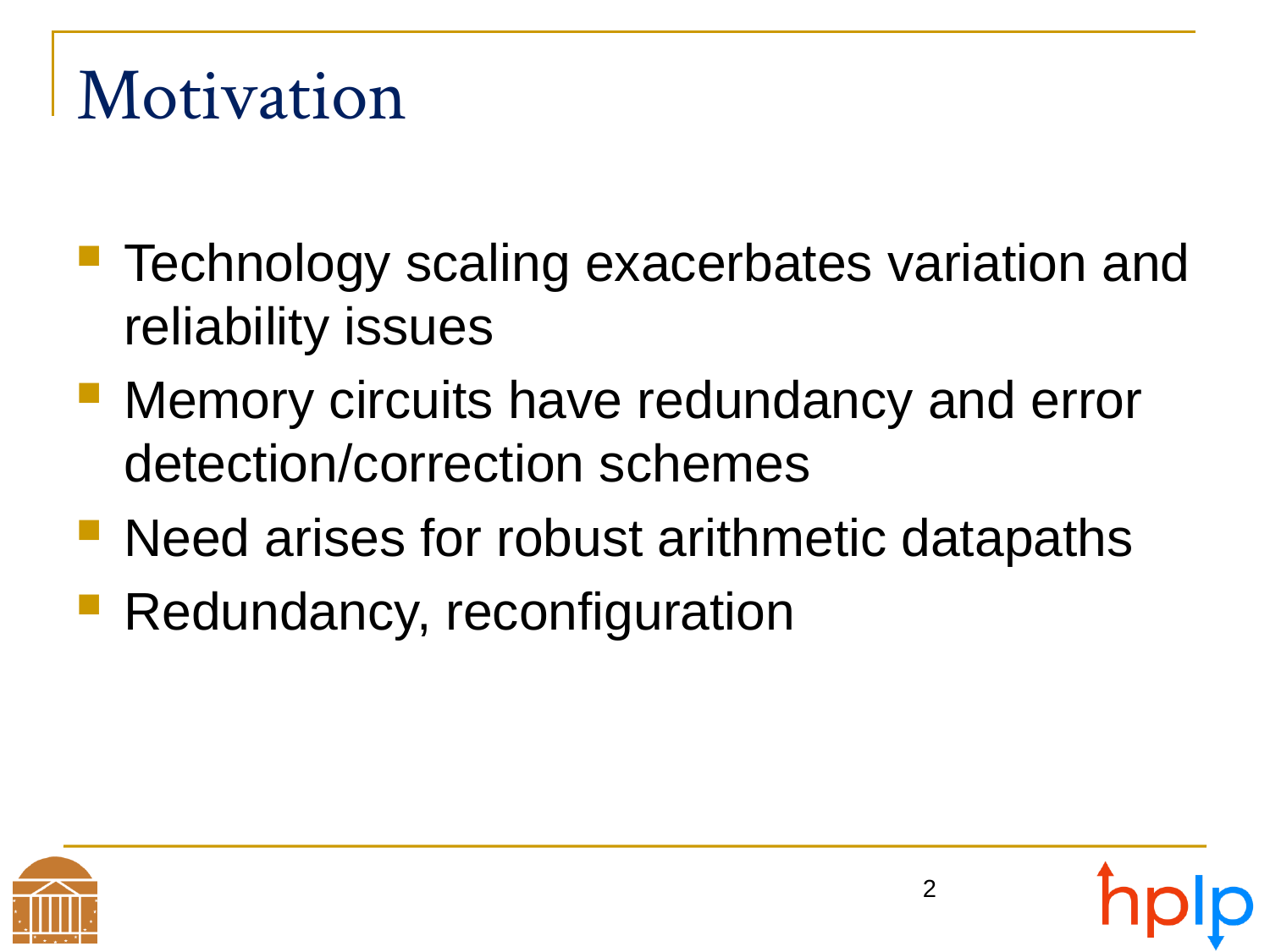

# Motivation
Technology scaling exacerbates variation and reliability issues
Memory circuits have redundancy and error detection/correction schemes
Need arises for robust arithmetic datapaths
Redundancy, reconfiguration
2